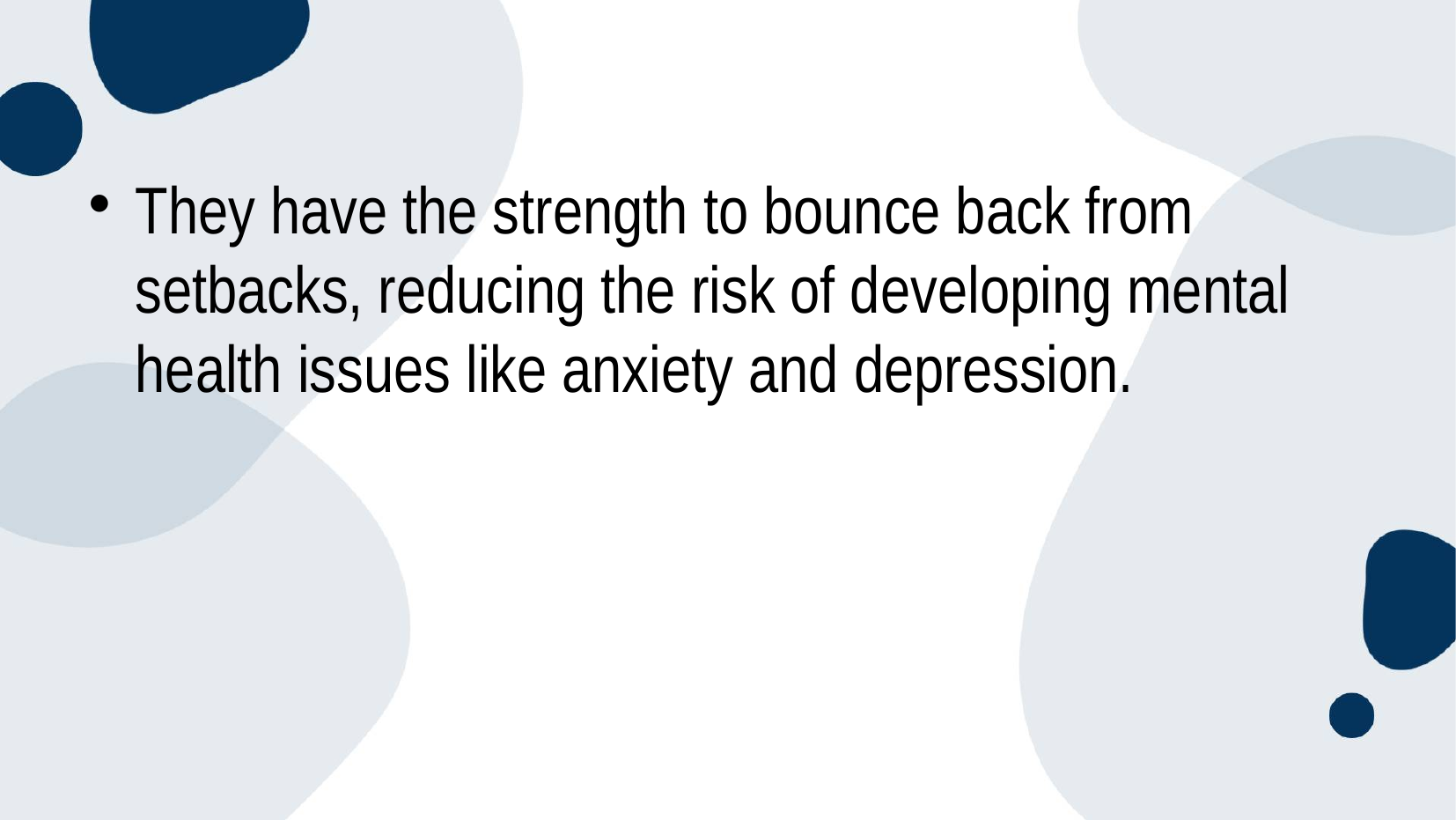

# They have the strength to bounce back from setbacks, reducing the risk of developing mental health issues like anxiety and depression.